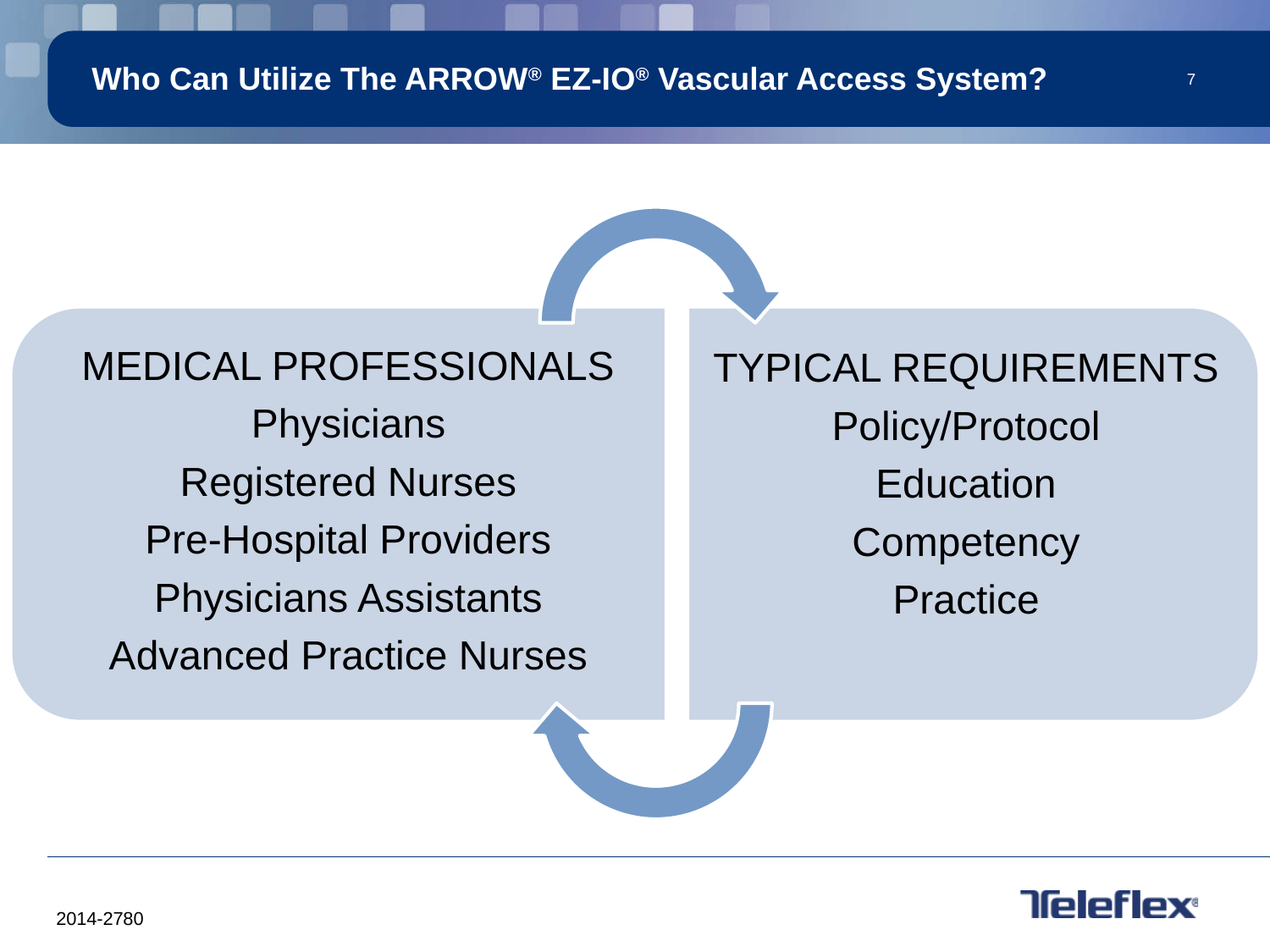

# Who Can Utilize The ARROW® EZ-IO® Vascular Access System?
MEDICAL PROFESSIONALS
Physicians
Registered Nurses
Pre-Hospital Providers
Physicians Assistants
Advanced Practice Nurses
TYPICAL REQUIREMENTS
Policy/Protocol
Education
Competency
Practice